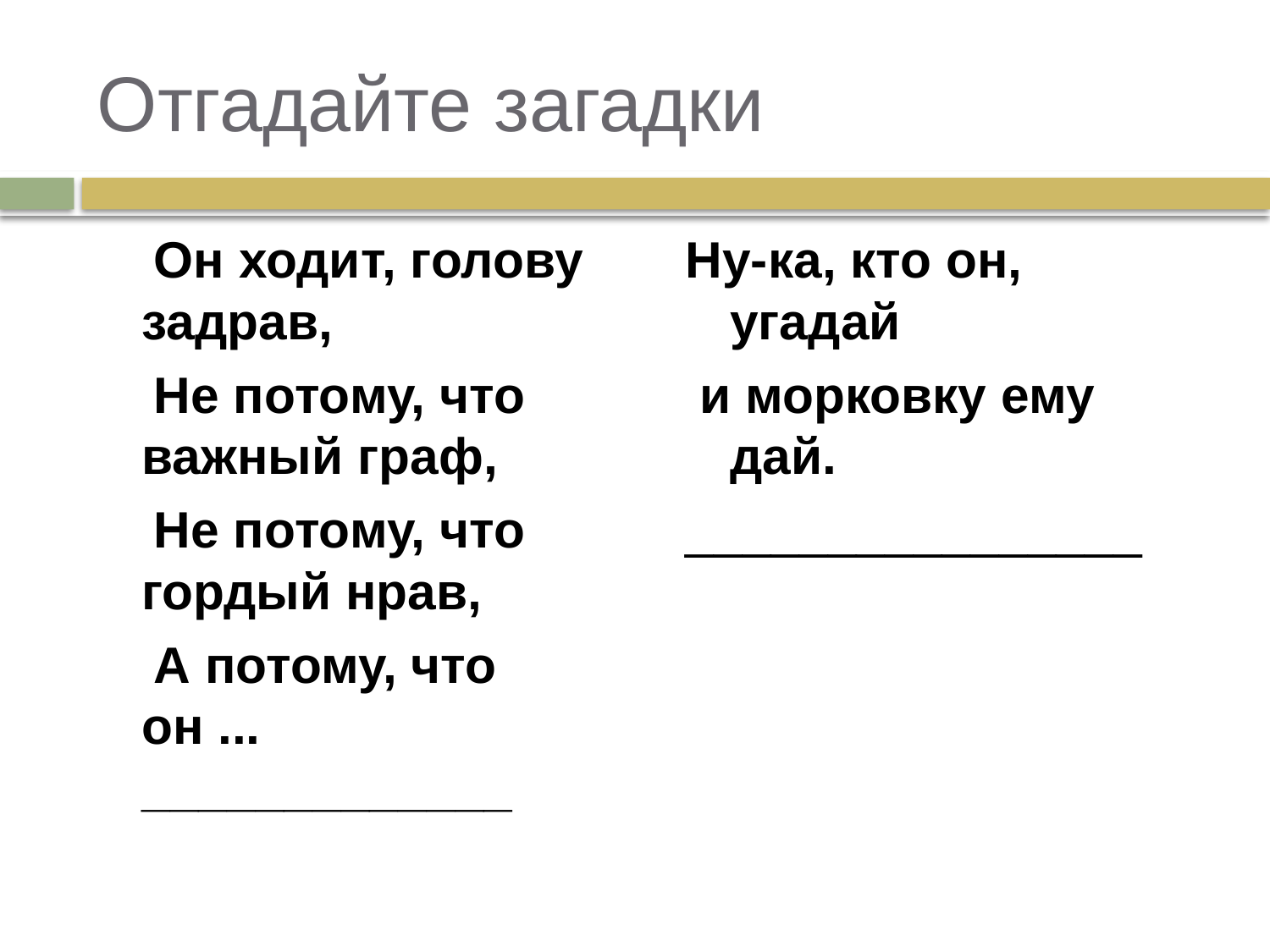

# Отгадайте загадки
    Он ходит, голову задрав,
    Не потому, что важный граф,
    Не потому, что гордый нрав,
    А потому, что он ... _____________
Ну-ка, кто он, угадай
 и морковку ему дай.
________________